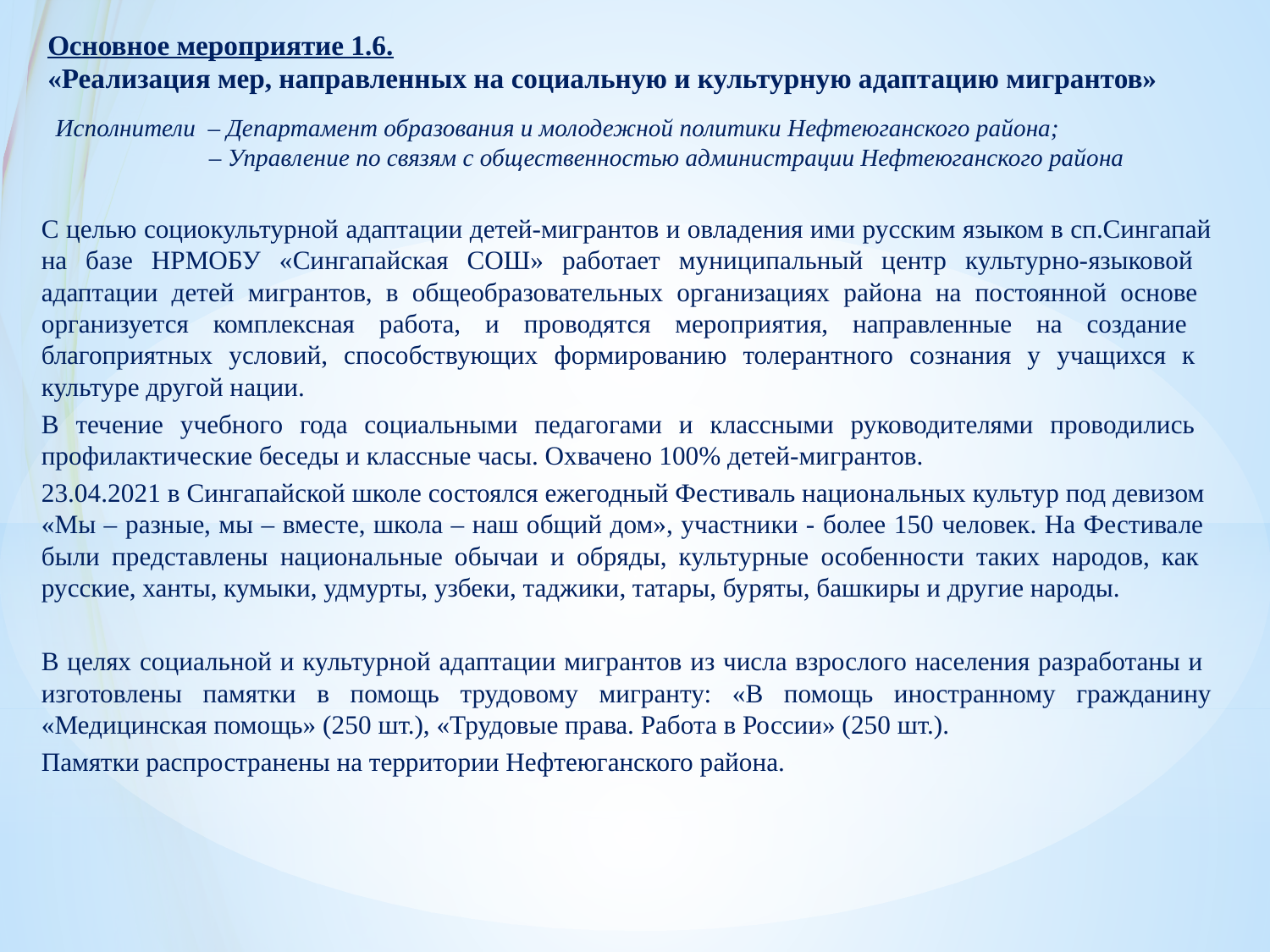

Основное мероприятие 1.6.
«Реализация мер, направленных на социальную и культурную адаптацию мигрантов»
Исполнители  – Департамент образования и молодежной политики Нефтеюганского района;
                         – Управление по связям с общественностью администрации Нефтеюганского района
С целью социокультурной адаптации детей-мигрантов и овладения ими русским языком в сп.Сингапай на базе НРМОБУ «Сингапайская СОШ» работает муниципальный центр культурно-языковой
адаптации детей мигрантов, в общеобразовательных организациях района на постоянной основе
организуется комплексная работа, и проводятся мероприятия, направленные на создание
благоприятных условий, способствующих формированию толерантного сознания у учащихся к
культуре другой нации.
В течение учебного года социальными педагогами и классными руководителями проводились
профилактические беседы и классные часы. Охвачено 100% детей-мигрантов.
23.04.2021 в Сингапайской школе состоялся ежегодный Фестиваль национальных культур под девизом
«Мы – разные, мы – вместе, школа – наш общий дом», участники - более 150 человек. На Фестивале
были представлены национальные обычаи и обряды, культурные особенности таких народов, как
русские, ханты, кумыки, удмурты, узбеки, таджики, татары, буряты, башкиры и другие народы.

В целях социальной и культурной адаптации мигрантов из числа взрослого населения разработаны и
изготовлены памятки в помощь трудовому мигранту: «В помощь иностранному гражданину «Медицинская помощь» (250 шт.), «Трудовые права. Работа в России» (250 шт.).
Памятки распространены на территории Нефтеюганского района.